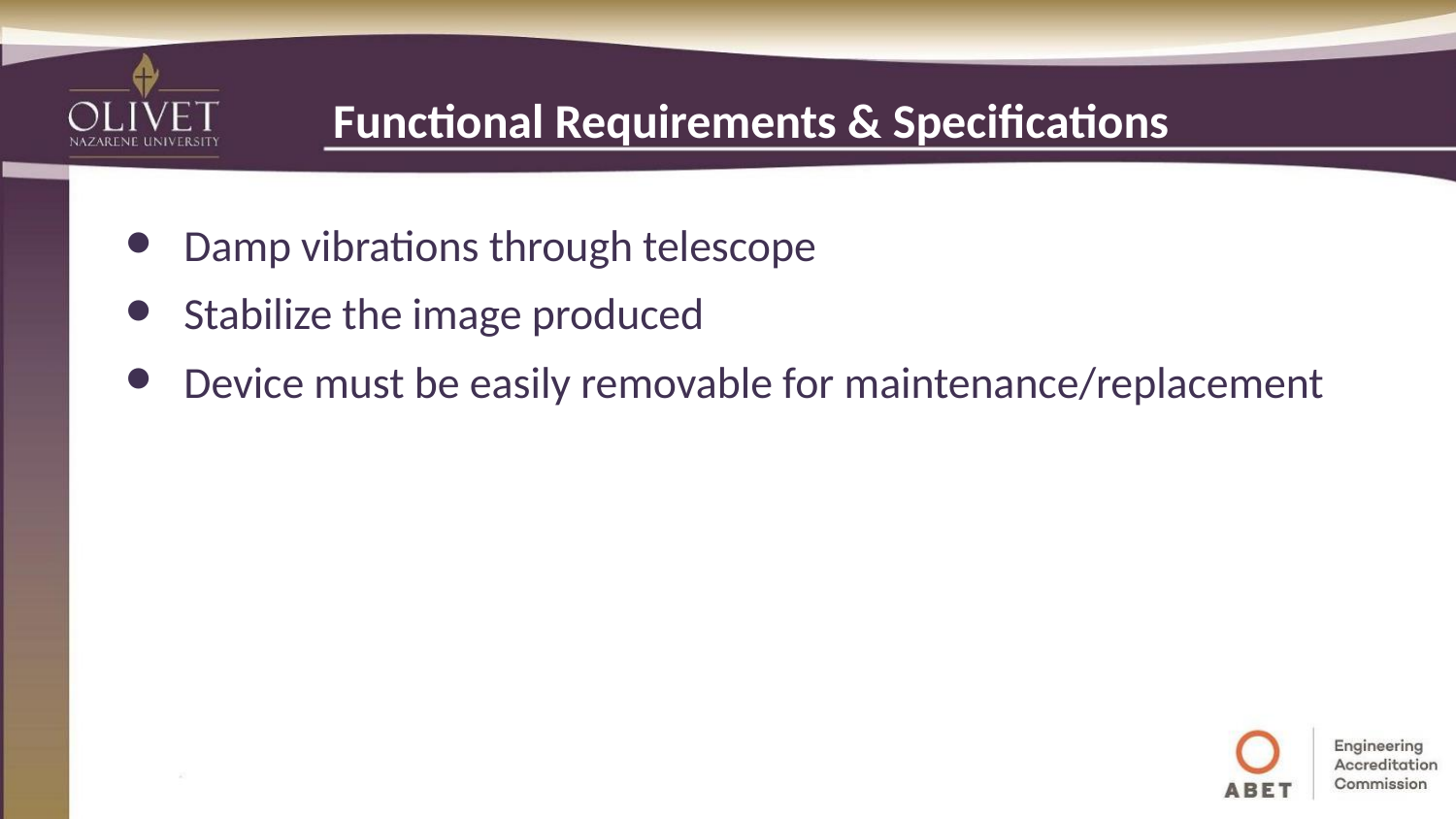

# Functional Requirements & Specifications
Damp vibrations through telescope
Stabilize the image produced
Device must be easily removable for maintenance/replacement